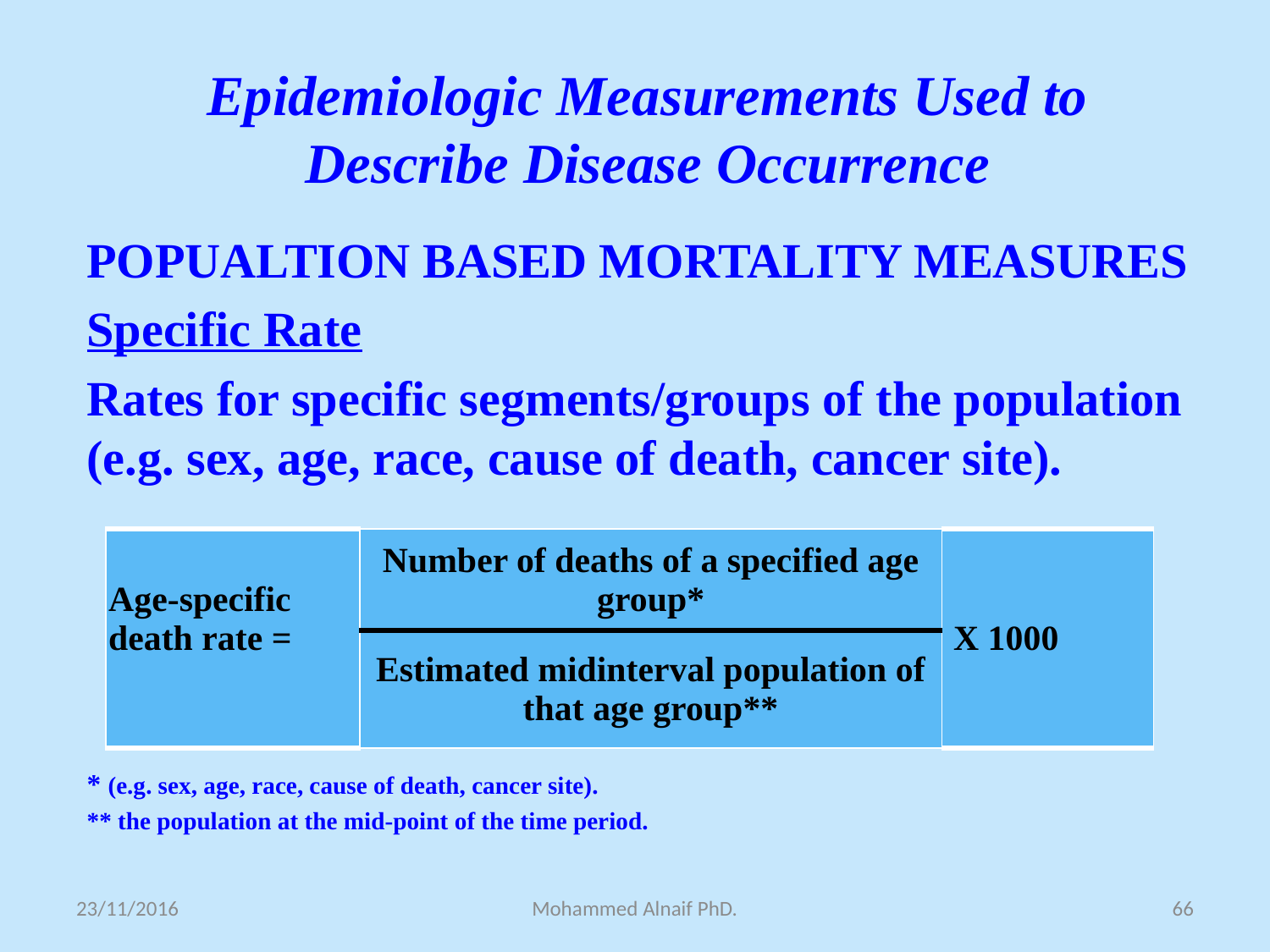

# Epidemiologic Measurements Used to Describe Disease Occurrence
POPUALTION BASED MORTALITY MEASURES
Specific Rate
Rates for specific segments/groups of the population  (e.g. sex, age, race, cause of death, cancer site).

* (e.g. sex, age, race, cause of death, cancer site).
** the population at the mid-point of the time period.
| Age-specific death rate = | Number of deaths of a specified age group\* | X 1000 |
| --- | --- | --- |
|  | Estimated midinterval population of that age group\*\* |  |
23/11/2016
Mohammed Alnaif PhD.
66